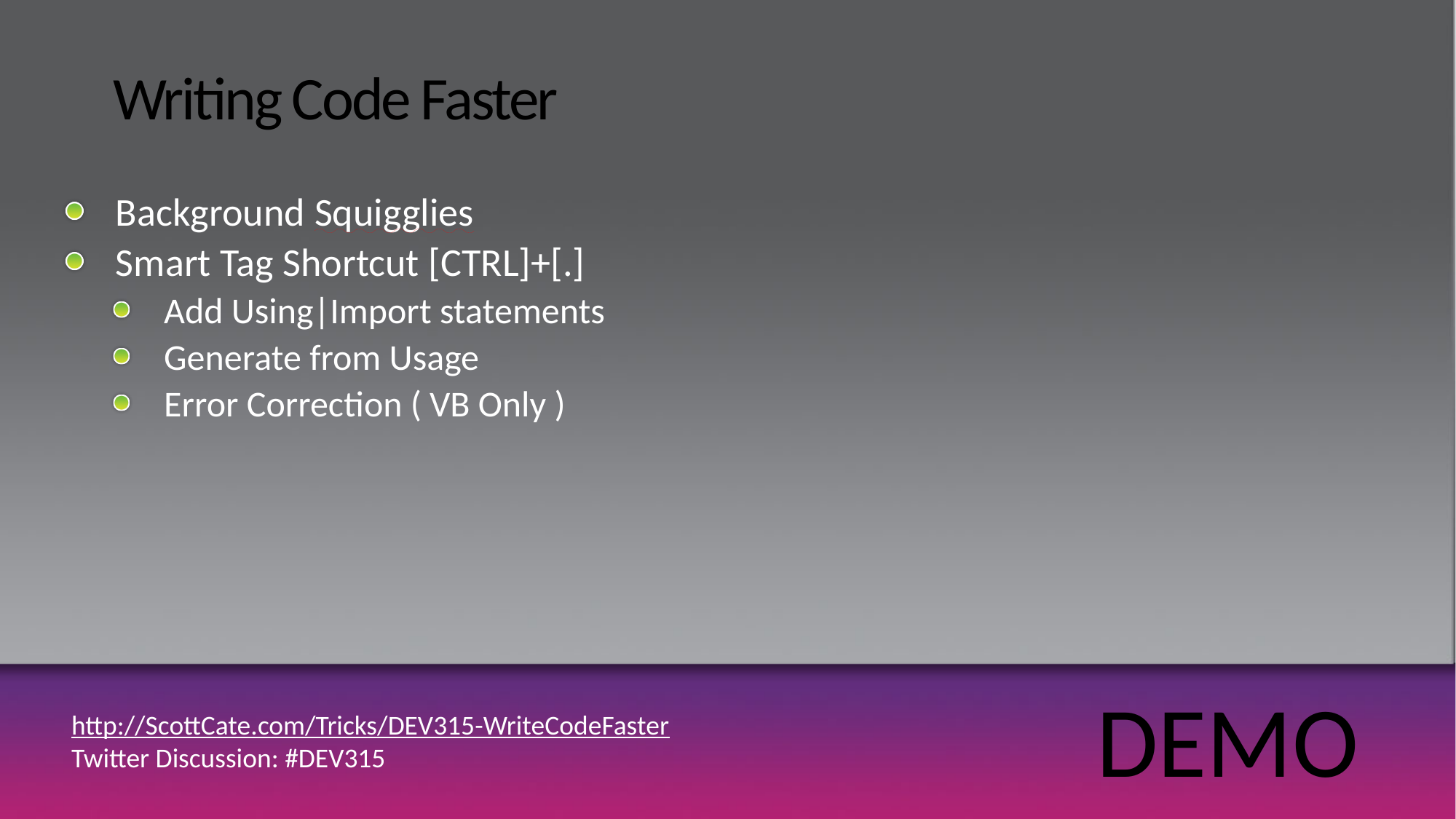

# Writing Code Faster
Background Squigglies
Smart Tag Shortcut [CTRL]+[.]
Add Using|Import statements
Generate from Usage
Error Correction ( VB Only )
DEMO
http://ScottCate.com/Tricks/DEV315-WriteCodeFaster
Twitter Discussion: #DEV315